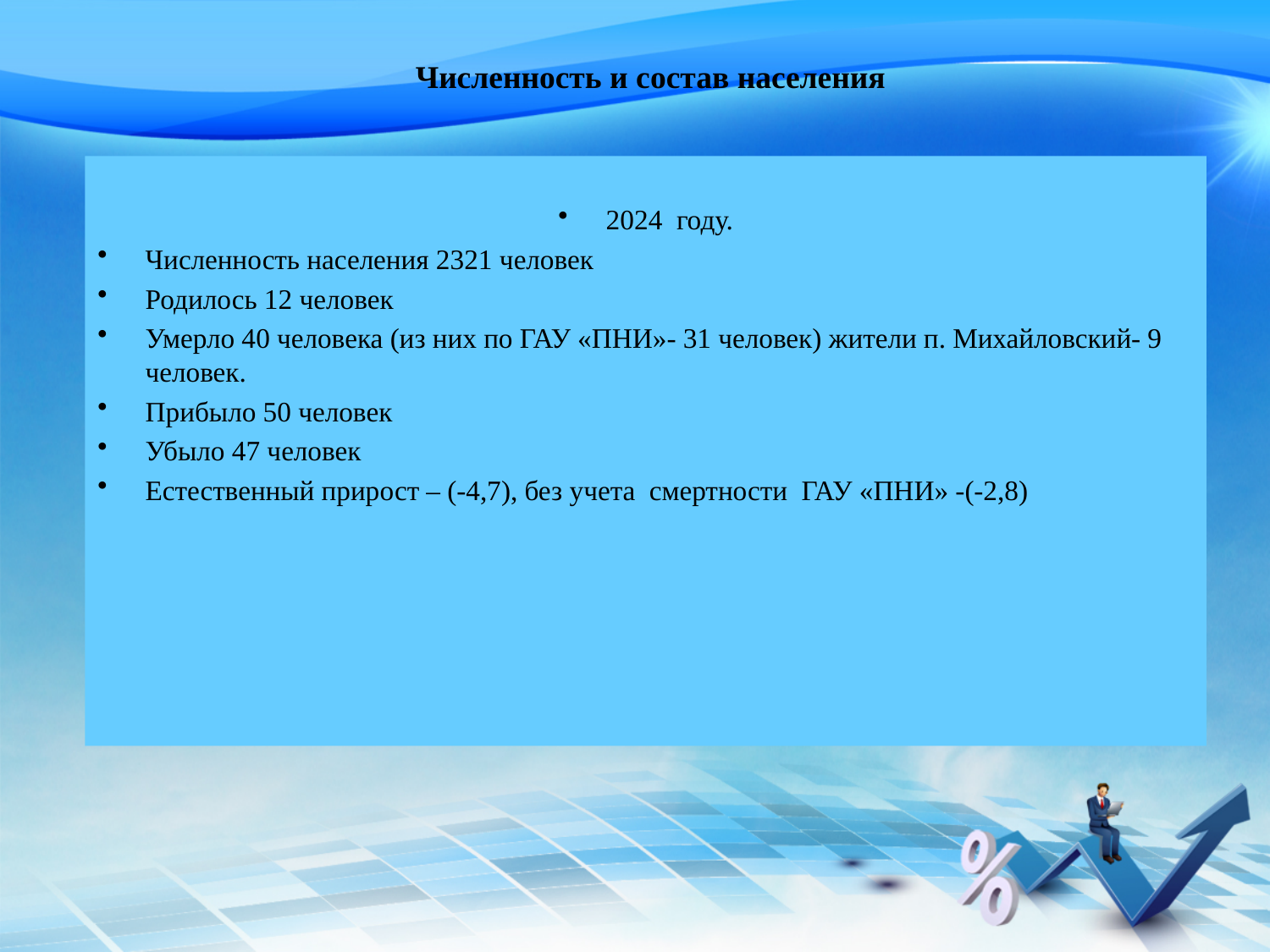

# Численность и состав населения

2024  году.
Численность населения 2321 человек
Родилось 12 человек
Умерло 40 человека (из них по ГАУ «ПНИ»- 31 человек) жители п. Михайловский- 9 человек.
Прибыло 50 человек
Убыло 47 человек
Естественный прирост – (-4,7), без учета  смертности  ГАУ «ПНИ» -(-2,8)